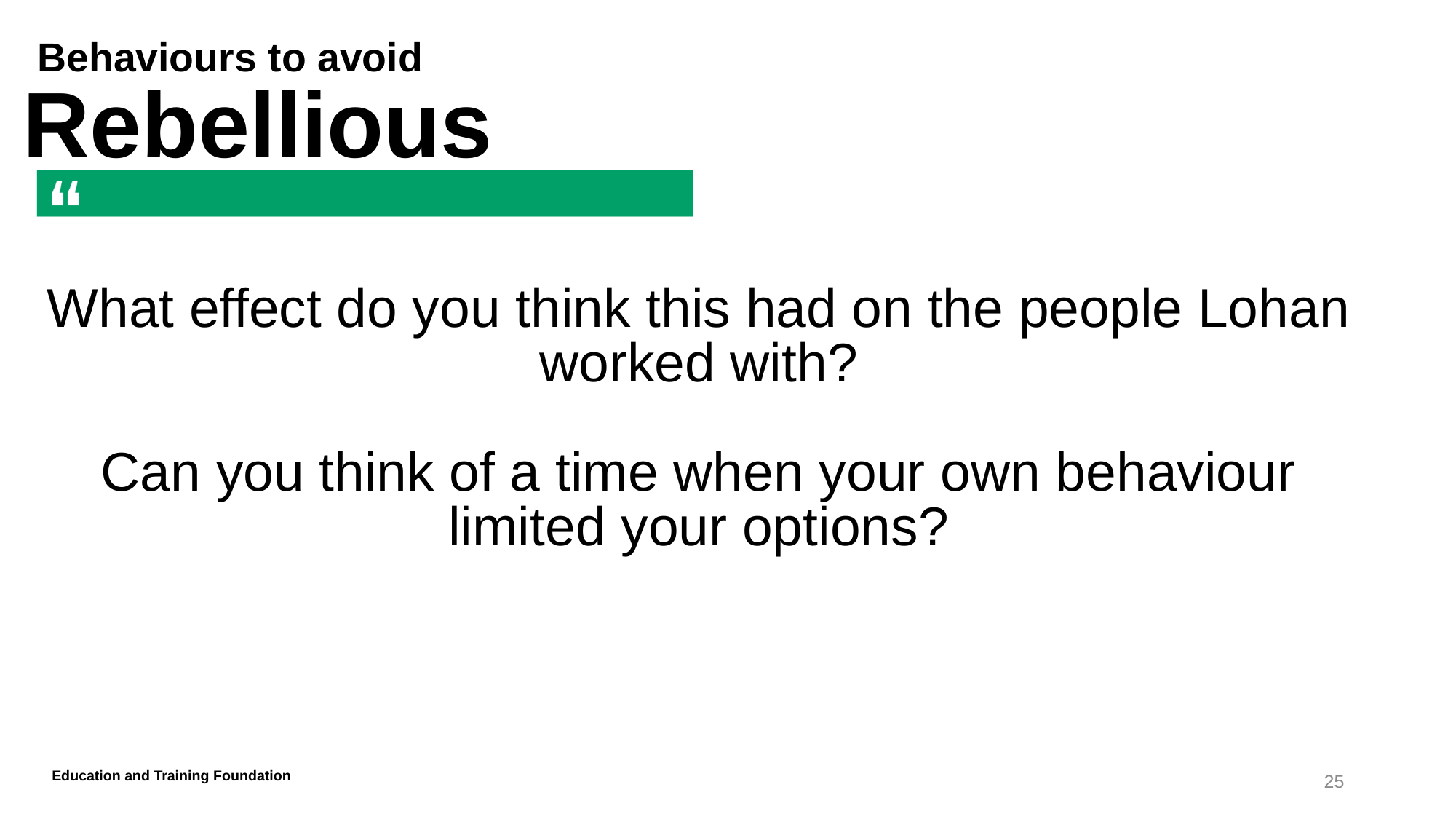

Behaviours to avoid
# Rebellious

What effect do you think this had on the people Lohan worked with?

Can you think of a time when your own behaviour limited your options?
25
Education and Training Foundation